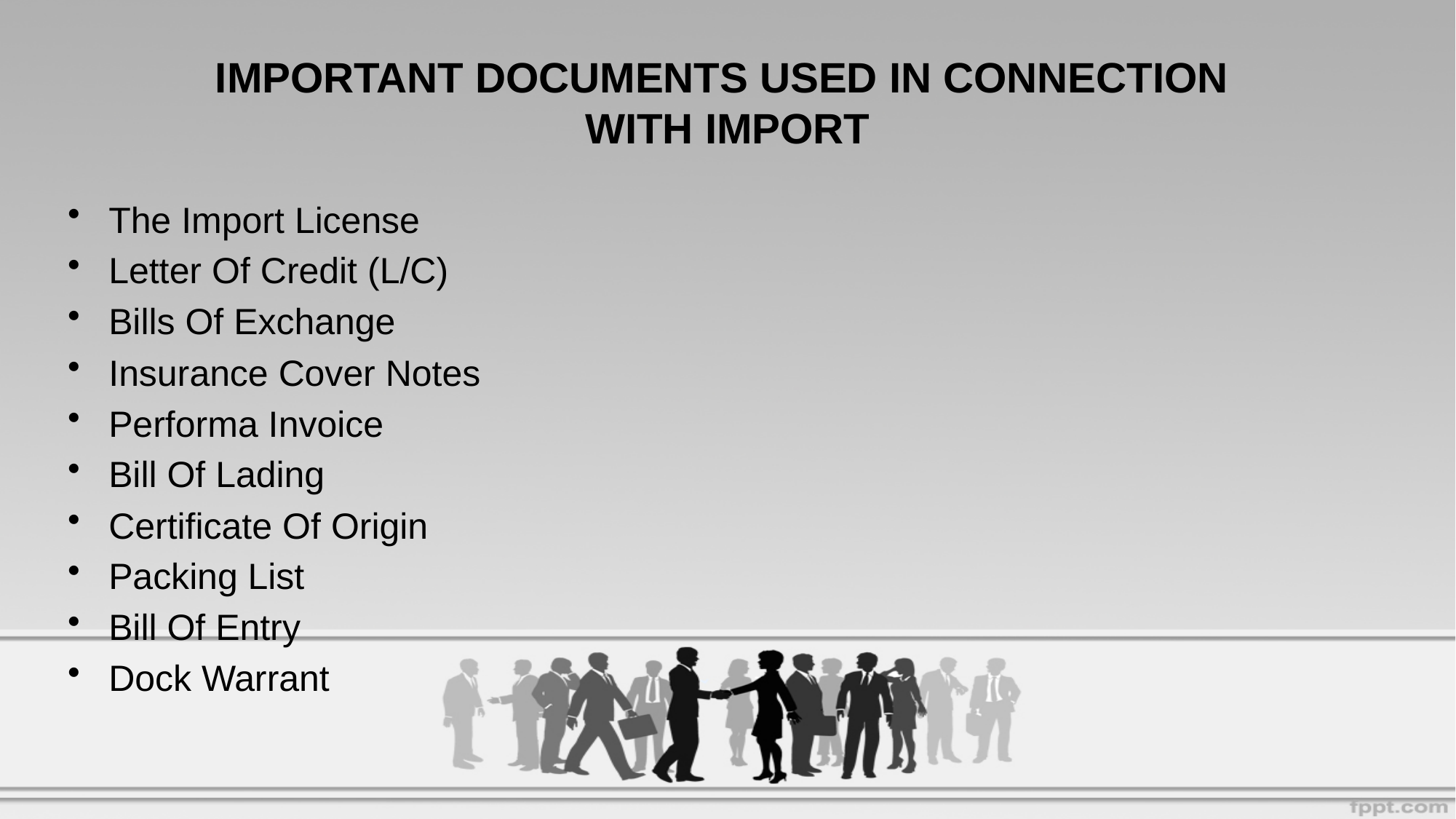

# IMPORTANT DOCUMENTS USED IN CONNECTION WITH IMPORT
The Import License
Letter Of Credit (L/C)
Bills Of Exchange
Insurance Cover Notes
Performa Invoice
Bill Of Lading
Certificate Of Origin
Packing List
Bill Of Entry
Dock Warrant